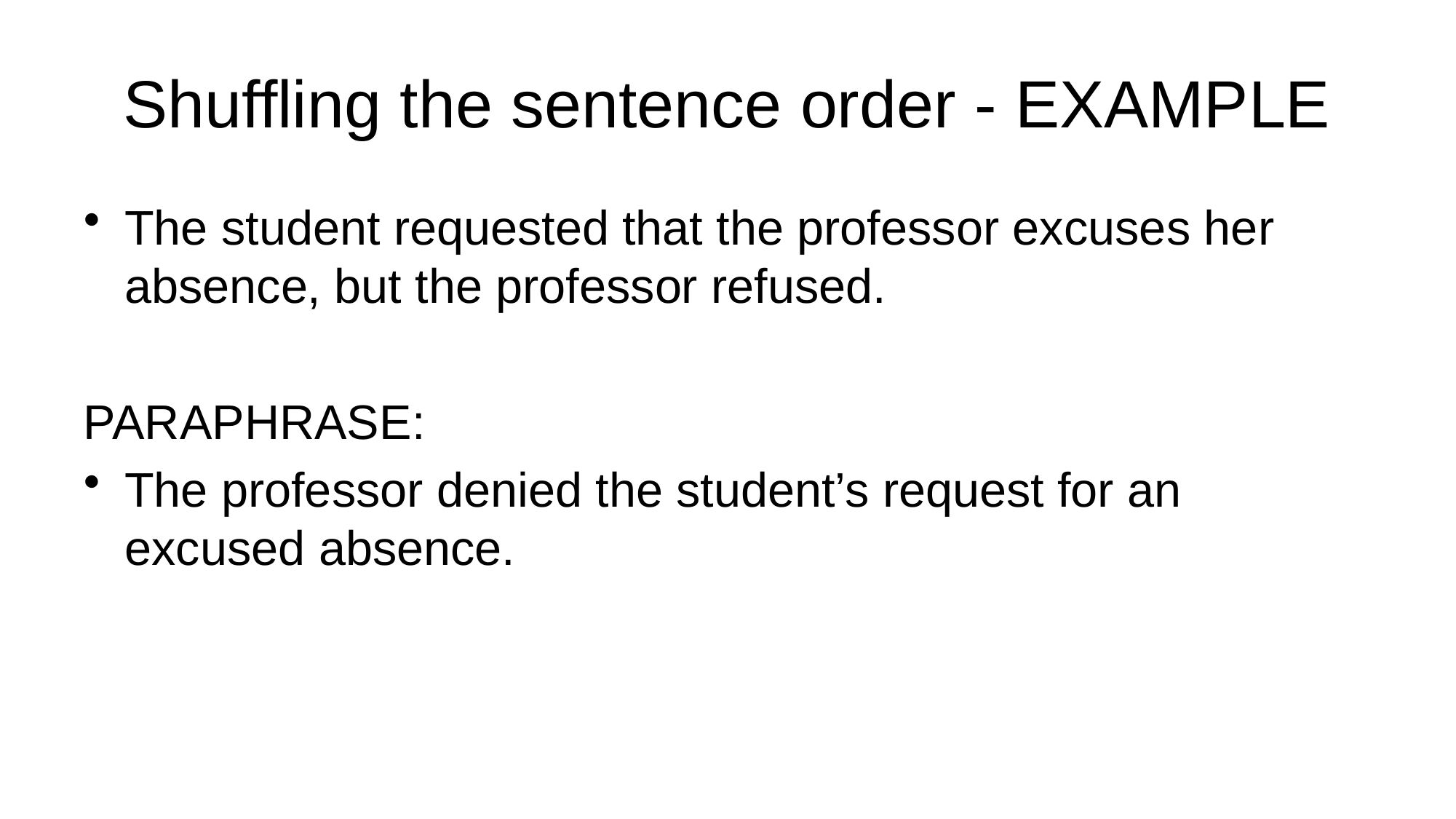

# Shuffling the sentence order - EXAMPLE
The student requested that the professor excuses her absence, but the professor refused.

PARAPHRASE:
The professor denied the student’s request for an excused absence.